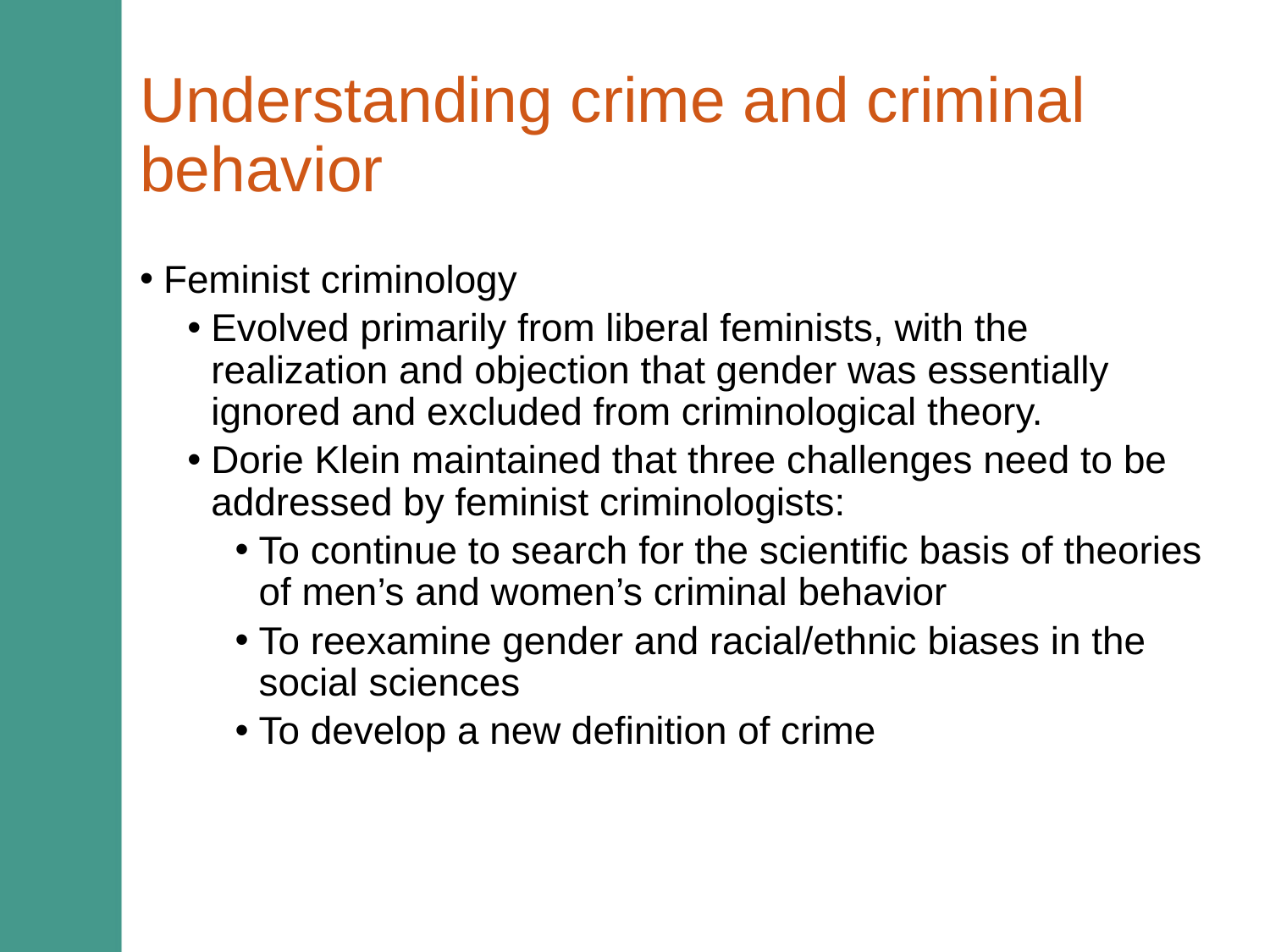

# Understanding crime and criminal behavior
Feminist criminology
Evolved primarily from liberal feminists, with the realization and objection that gender was essentially ignored and excluded from criminological theory.
Dorie Klein maintained that three challenges need to be addressed by feminist criminologists:
To continue to search for the scientific basis of theories of men’s and women’s criminal behavior
To reexamine gender and racial/ethnic biases in the social sciences
To develop a new definition of crime